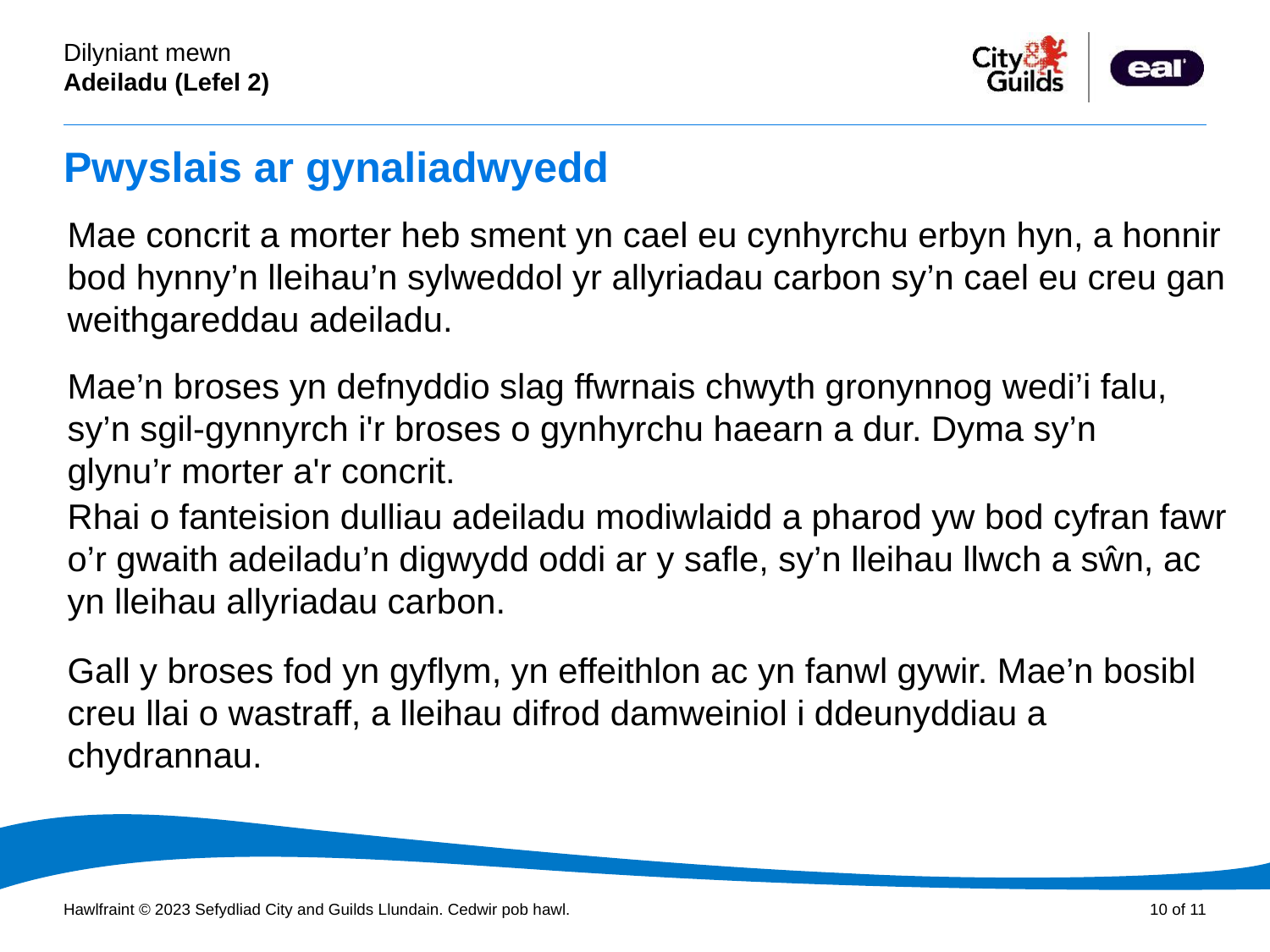

# Pwyslais ar gynaliadwyedd
Mae concrit a morter heb sment yn cael eu cynhyrchu erbyn hyn, a honnir bod hynny’n lleihau’n sylweddol yr allyriadau carbon sy’n cael eu creu gan weithgareddau adeiladu.
Mae’n broses yn defnyddio slag ffwrnais chwyth gronynnog wedi’i falu, sy’n sgil-gynnyrch i'r broses o gynhyrchu haearn a dur. Dyma sy’n glynu’r morter a'r concrit.
Rhai o fanteision dulliau adeiladu modiwlaidd a pharod yw bod cyfran fawr o’r gwaith adeiladu’n digwydd oddi ar y safle, sy’n lleihau llwch a sŵn, ac yn lleihau allyriadau carbon.
Gall y broses fod yn gyflym, yn effeithlon ac yn fanwl gywir. Mae’n bosibl creu llai o wastraff, a lleihau difrod damweiniol i ddeunyddiau a chydrannau.